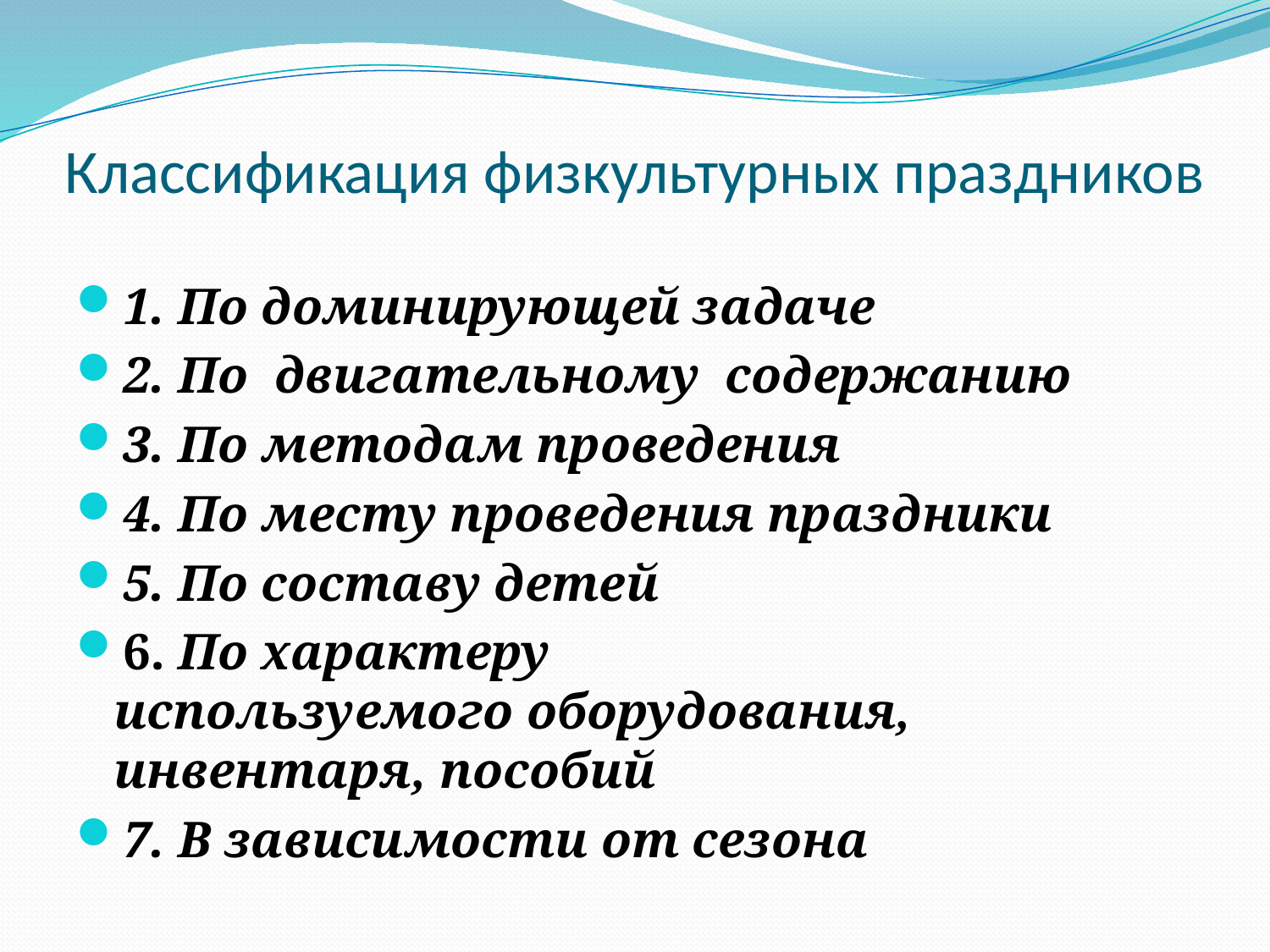

# Классификация физкультурных праздников
1. По доминирующей задаче
2. По  двигательному  содержанию
3. По методам проведения
4. По месту проведения праздники
5. По составу детей
6. По характеру используемого оборудования, инвентаря, пособий
7. В зависимости от сезона